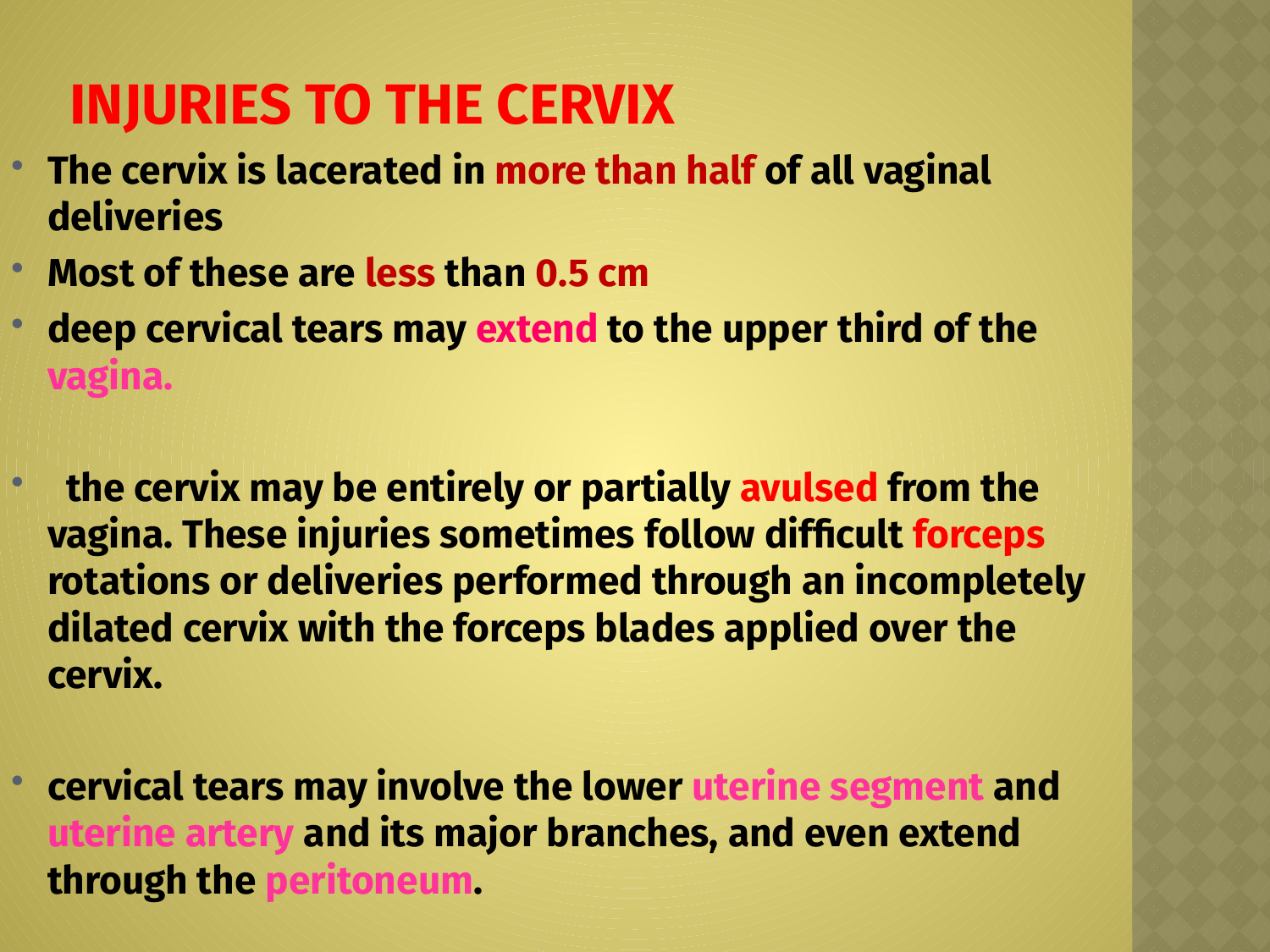

# Injuries to the Cervix
The cervix is lacerated in more than half of all vaginal deliveries
Most of these are less than 0.5 cm
deep cervical tears may extend to the upper third of the vagina.

  the cervix may be entirely or partially avulsed from the vagina. These injuries sometimes follow difficult forceps rotations or deliveries performed through an incompletely dilated cervix with the forceps blades applied over the cervix.

cervical tears may involve the lower uterine segment and uterine artery and its major branches, and even extend through the peritoneum.